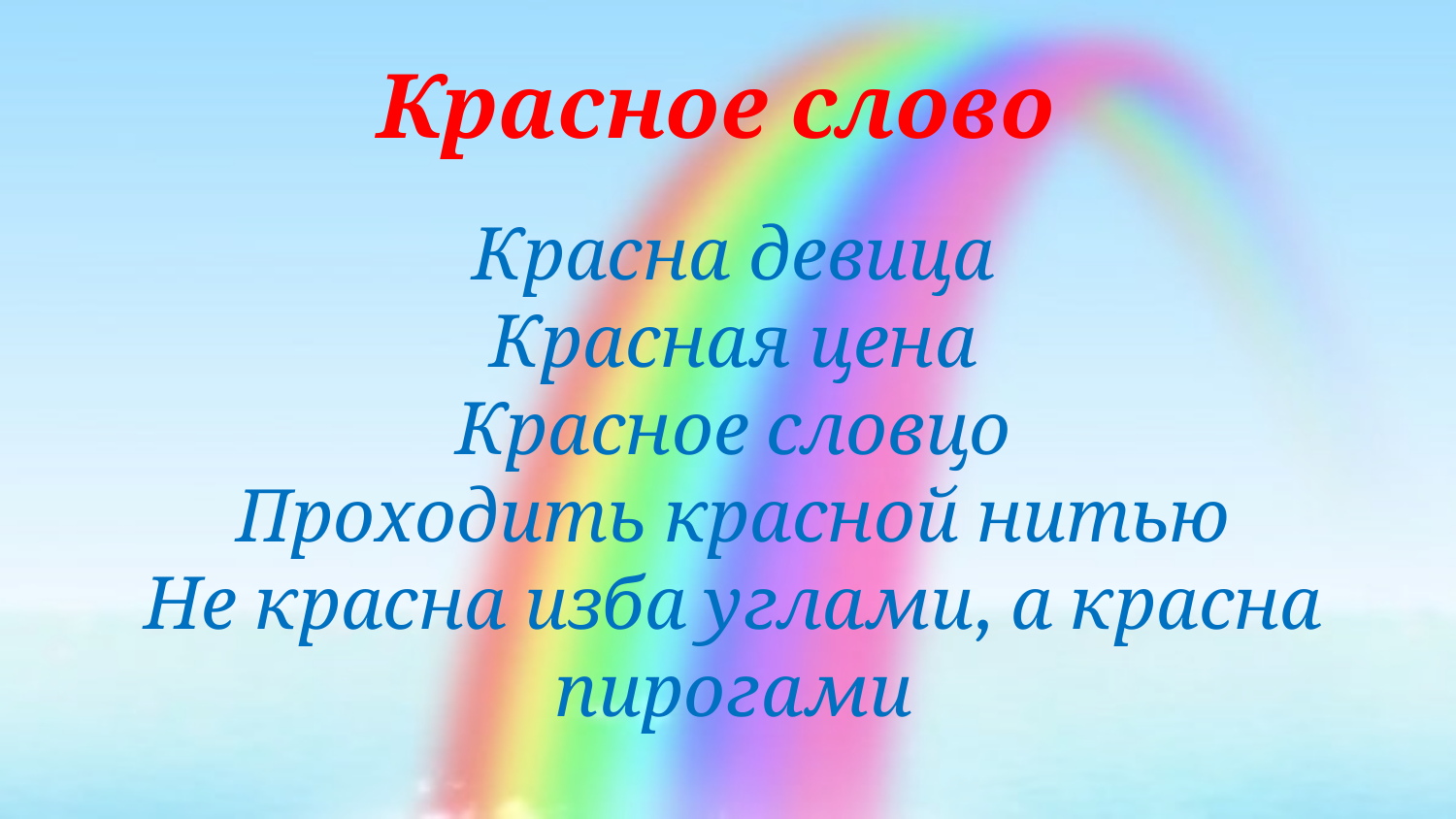

Красное слово
Красна девица
Красная цена
Красное словцо
Проходить красной нитью
Не красна изба углами, а красна пирогами